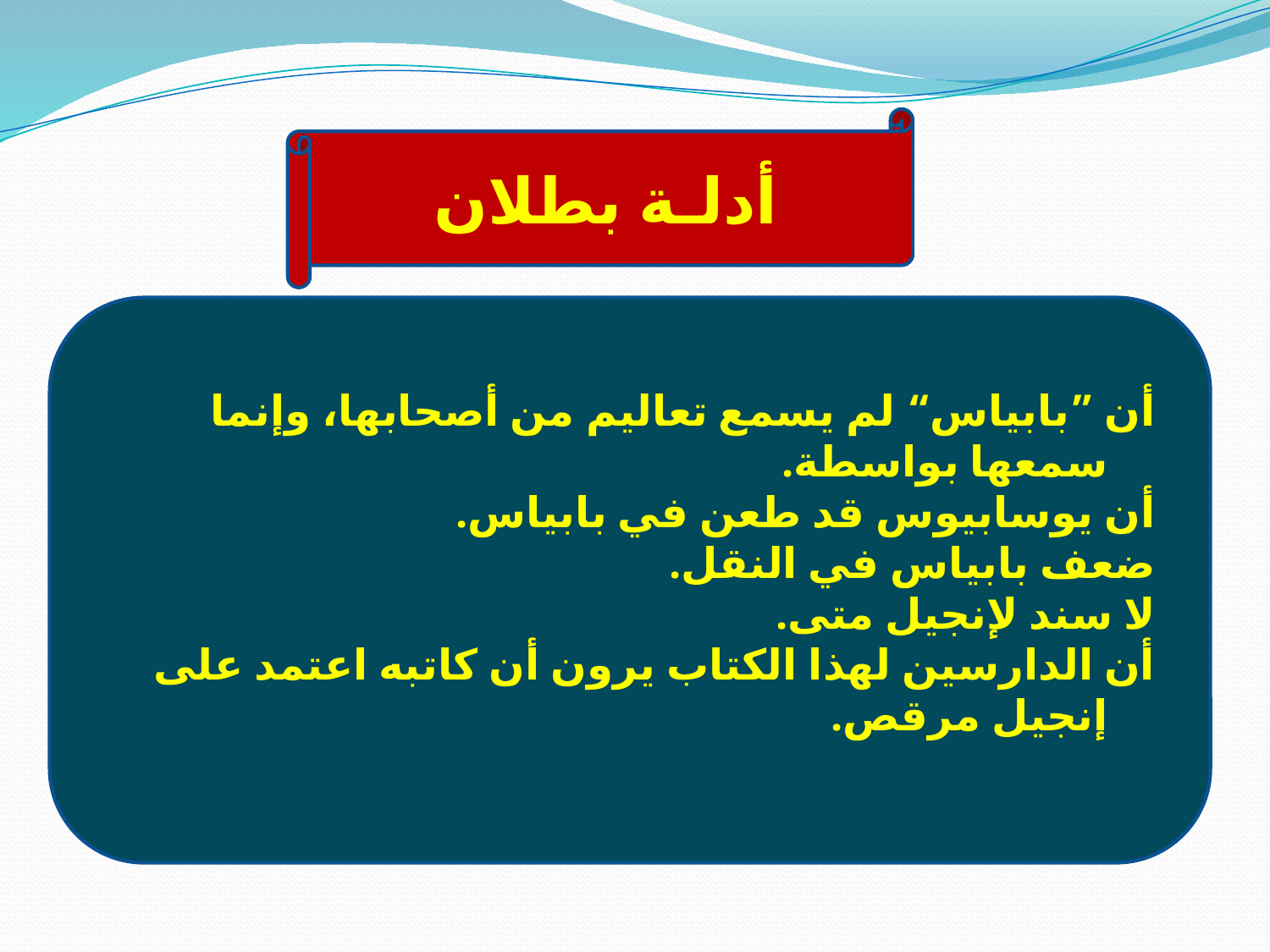

أدلـة بطلان
أن ”بابياس“ لم يسمع تعاليم من أصحابها، وإنما سمعها بواسطة.
أن يوسابيوس قد طعن في بابياس.
ضعف بابياس في النقل.
لا سند لإنجيل متى.
أن الدارسين لهذا الكتاب يرون أن كاتبه اعتمد على إنجيل مرقص.